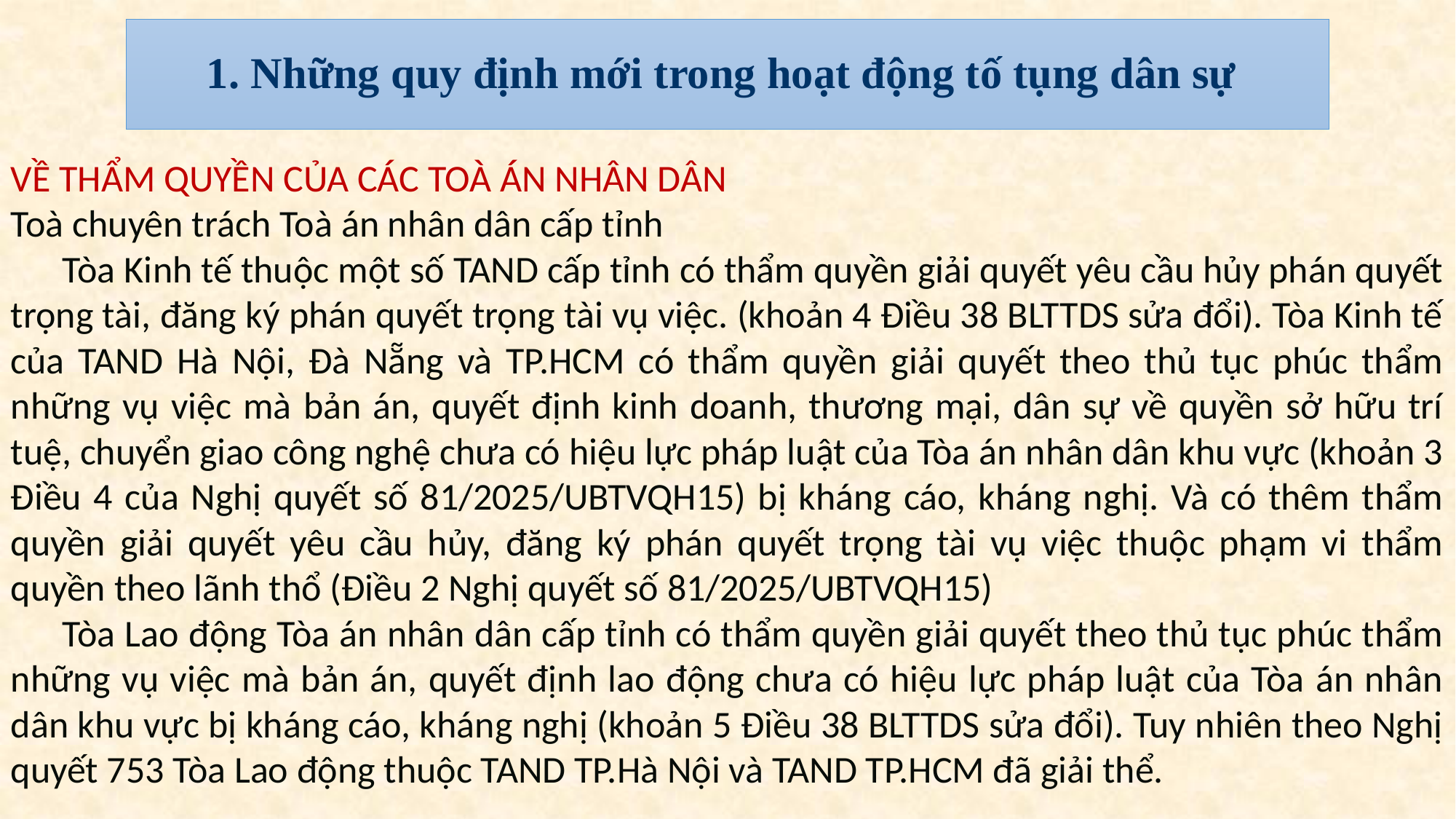

# 1. Những quy định mới trong hoạt động tố tụng dân sự
VỀ THẨM QUYỀN CỦA CÁC TOÀ ÁN NHÂN DÂN
Toà chuyên trách Toà án nhân dân cấp tỉnh
Tòa Kinh tế thuộc một số TAND cấp tỉnh có thẩm quyền giải quyết yêu cầu hủy phán quyết trọng tài, đăng ký phán quyết trọng tài vụ việc. (khoản 4 Điều 38 BLTTDS sửa đổi). Tòa Kinh tế của TAND Hà Nội, Đà Nẵng và TP.HCM có thẩm quyền giải quyết theo thủ tục phúc thẩm những vụ việc mà bản án, quyết định kinh doanh, thương mại, dân sự về quyền sở hữu trí tuệ, chuyển giao công nghệ chưa có hiệu lực pháp luật của Tòa án nhân dân khu vực (khoản 3 Điều 4 của Nghị quyết số 81/2025/UBTVQH15) bị kháng cáo, kháng nghị. Và có thêm thẩm quyền giải quyết yêu cầu hủy, đăng ký phán quyết trọng tài vụ việc thuộc phạm vi thẩm quyền theo lãnh thổ (Điều 2 Nghị quyết số 81/2025/UBTVQH15)
Tòa Lao động Tòa án nhân dân cấp tỉnh có thẩm quyền giải quyết theo thủ tục phúc thẩm những vụ việc mà bản án, quyết định lao động chưa có hiệu lực pháp luật của Tòa án nhân dân khu vực bị kháng cáo, kháng nghị (khoản 5 Điều 38 BLTTDS sửa đổi). Tuy nhiên theo Nghị quyết 753 Tòa Lao động thuộc TAND TP.Hà Nội và TAND TP.HCM đã giải thể.